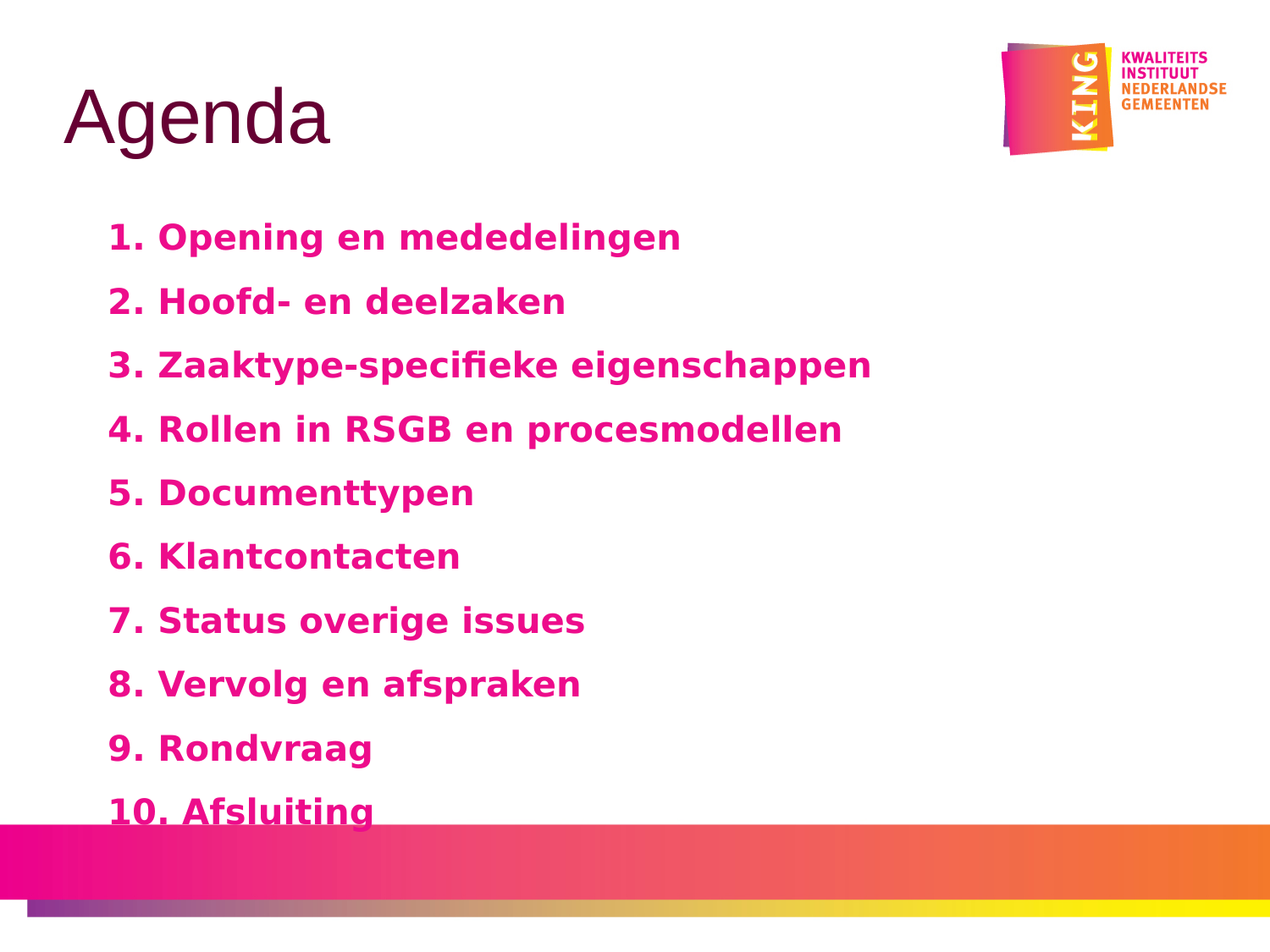

# Agenda
1. Opening en mededelingen
2. Hoofd- en deelzaken
3. Zaaktype-specifieke eigenschappen
4. Rollen in RSGB en procesmodellen
5. Documenttypen
6. Klantcontacten
7. Status overige issues
8. Vervolg en afspraken
9. Rondvraag
10. Afsluiting